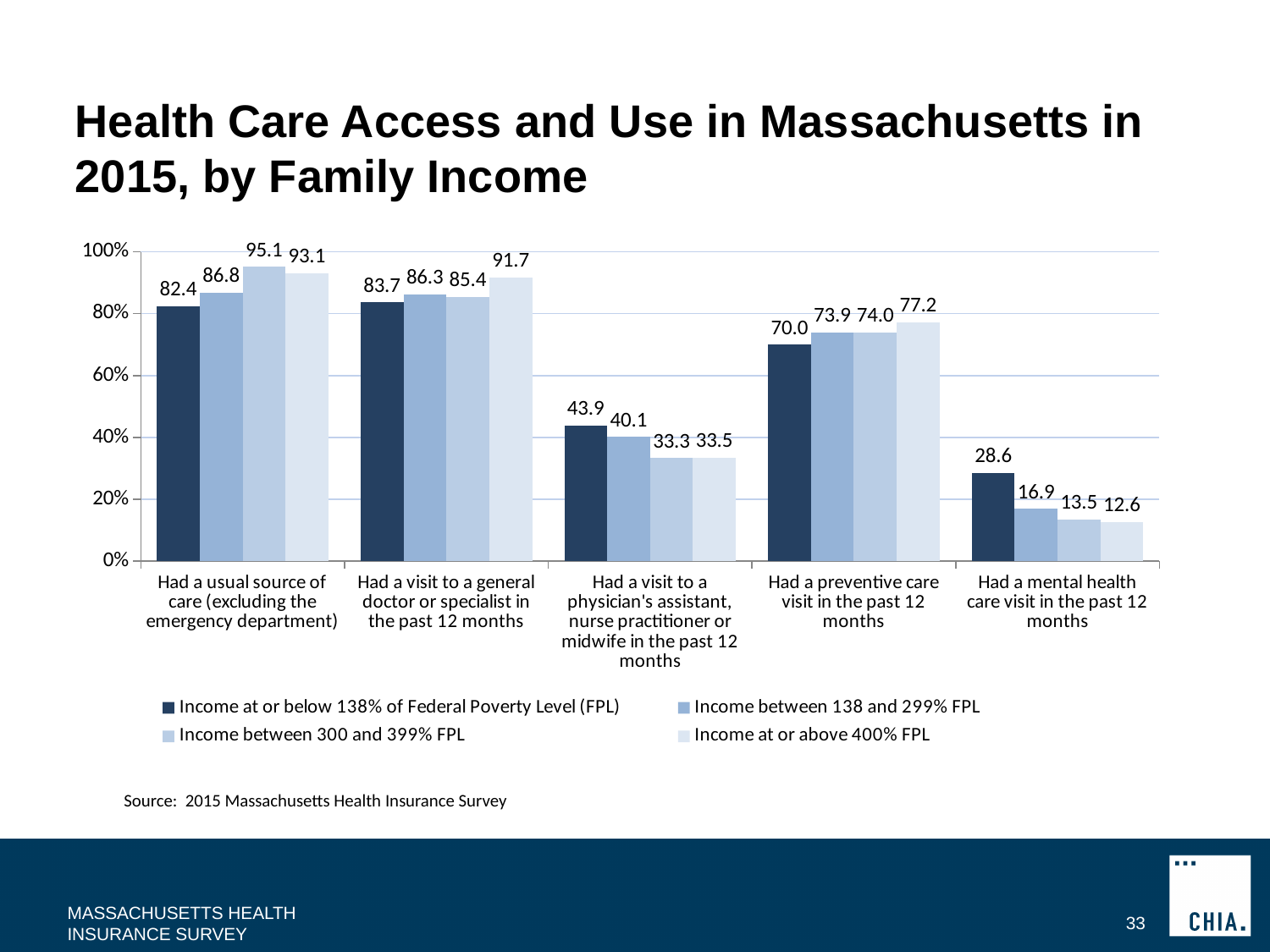

# Health Care Access and Use in Massachusetts in 2015, by Family Income

### Chart

| Category | Income at or below 138% of Federal Poverty Level (FPL) | Income between 138 and 299% FPL | Income between 300 and 399% FPL | Income at or above 400% FPL |
|---|---|---|---|---|
| Had a usual source of care (excluding the emergency department) | 82.4 | 86.8 | 95.1 | 93.1 |
| Had a visit to a general doctor or specialist in the past 12 months | 83.7 | 86.3 | 85.4 | 91.7 |
| Had a visit to a physician's assistant, nurse practitioner or midwife in the past 12 months | 43.9 | 40.1 | 33.3 | 33.5 |
| Had a preventive care visit in the past 12 months | 70.0 | 73.9 | 74.0 | 77.2 |
| Had a mental health care visit in the past 12 months | 28.6 | 16.9 | 13.5 | 12.6 |
Source:  2015 Massachusetts Health Insurance Survey
MASSACHUSETTS HEALTH INSURANCE SURVEY
33